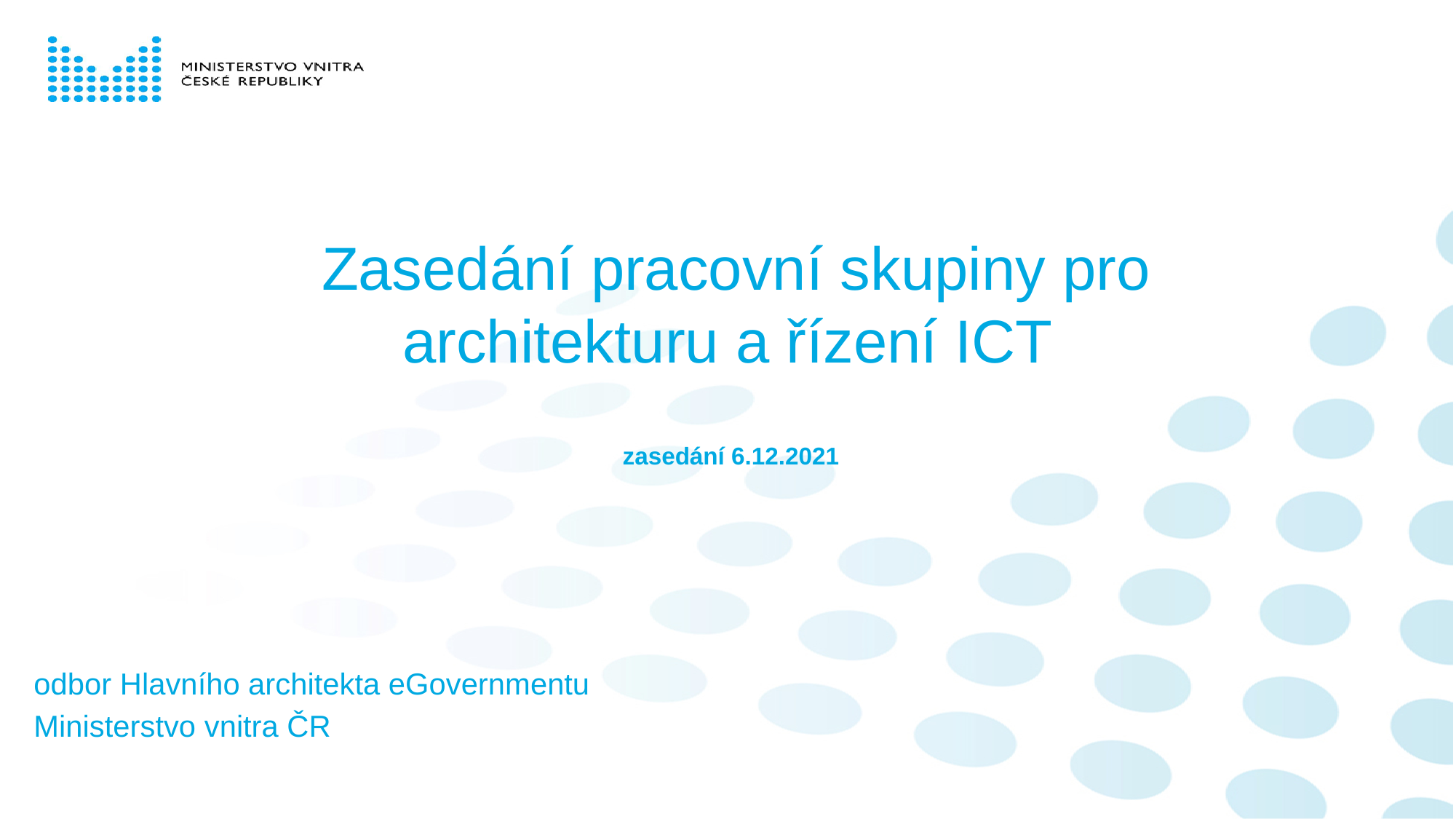

Zasedání pracovní skupiny pro architekturu a řízení ICT
 zasedání 6.12.2021
odbor Hlavního architekta eGovernmentu
Ministerstvo vnitra ČR